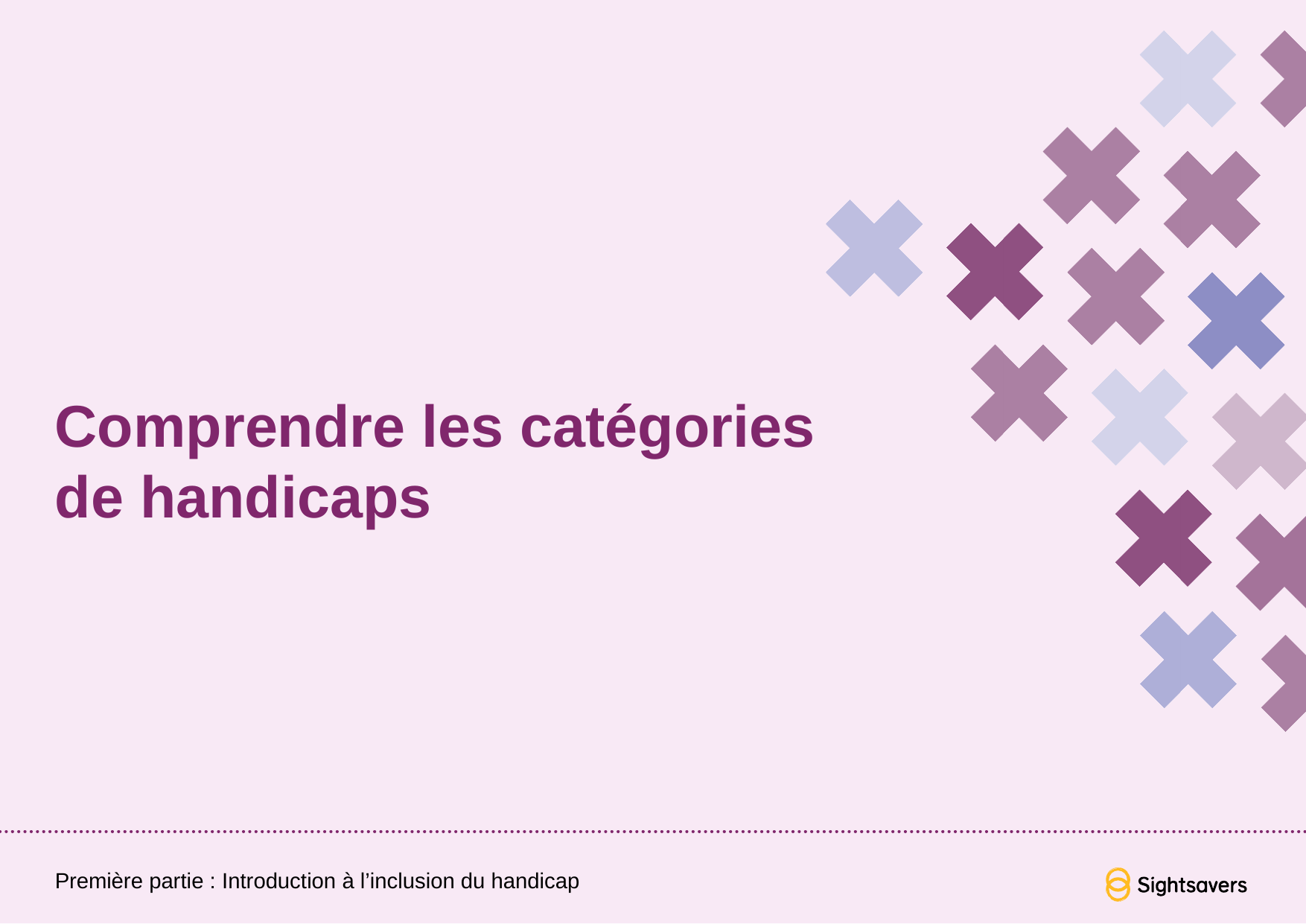

# Comprendre les catégories de handicaps
Première partie : Introduction à l’inclusion du handicap